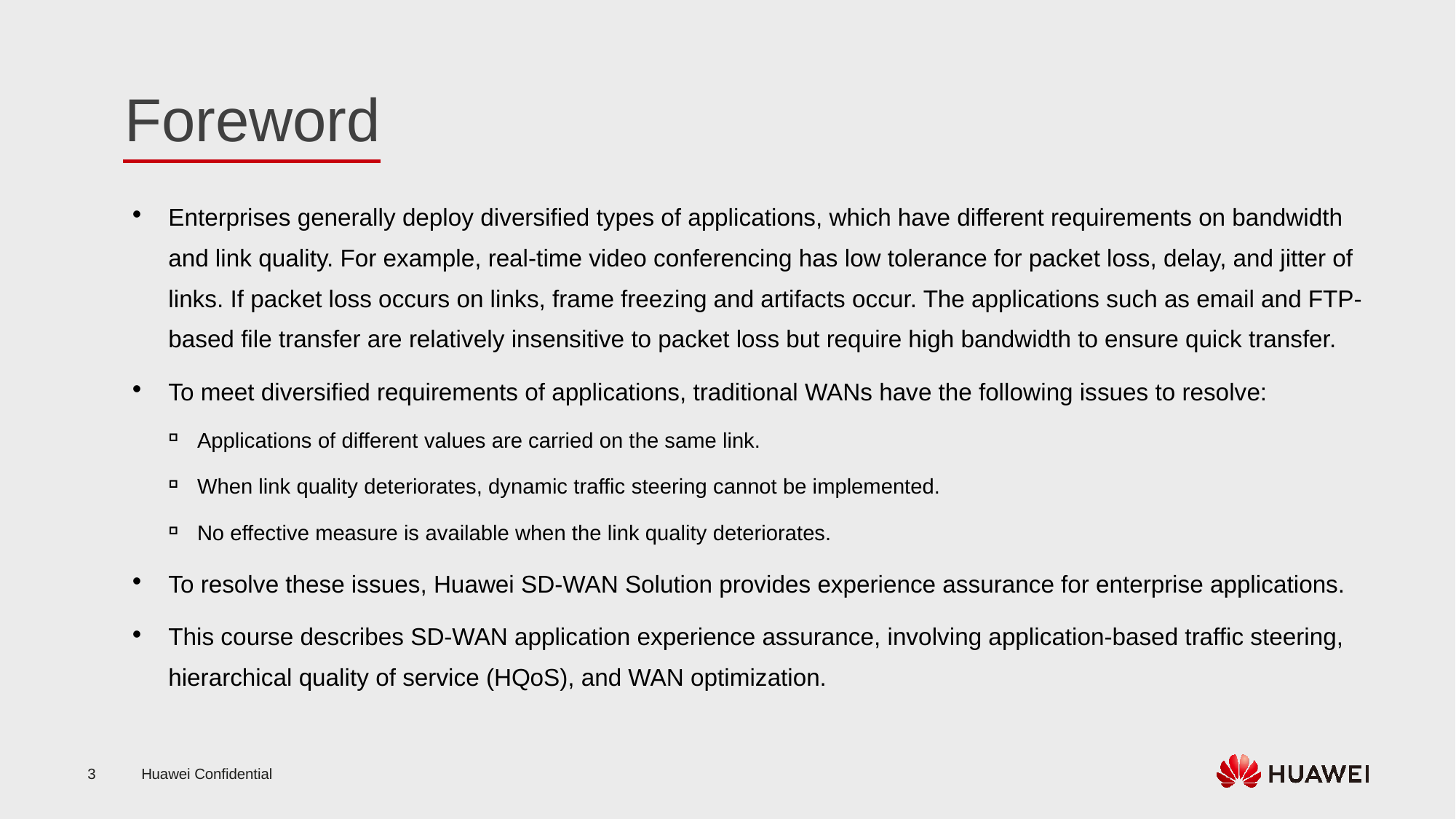

Enterprises generally deploy diversified types of applications, which have different requirements on bandwidth and link quality. For example, real-time video conferencing has low tolerance for packet loss, delay, and jitter of links. If packet loss occurs on links, frame freezing and artifacts occur. The applications such as email and FTP-based file transfer are relatively insensitive to packet loss but require high bandwidth to ensure quick transfer.
To meet diversified requirements of applications, traditional WANs have the following issues to resolve:
Applications of different values are carried on the same link.
When link quality deteriorates, dynamic traffic steering cannot be implemented.
No effective measure is available when the link quality deteriorates.
To resolve these issues, Huawei SD-WAN Solution provides experience assurance for enterprise applications.
This course describes SD-WAN application experience assurance, involving application-based traffic steering, hierarchical quality of service (HQoS), and WAN optimization.